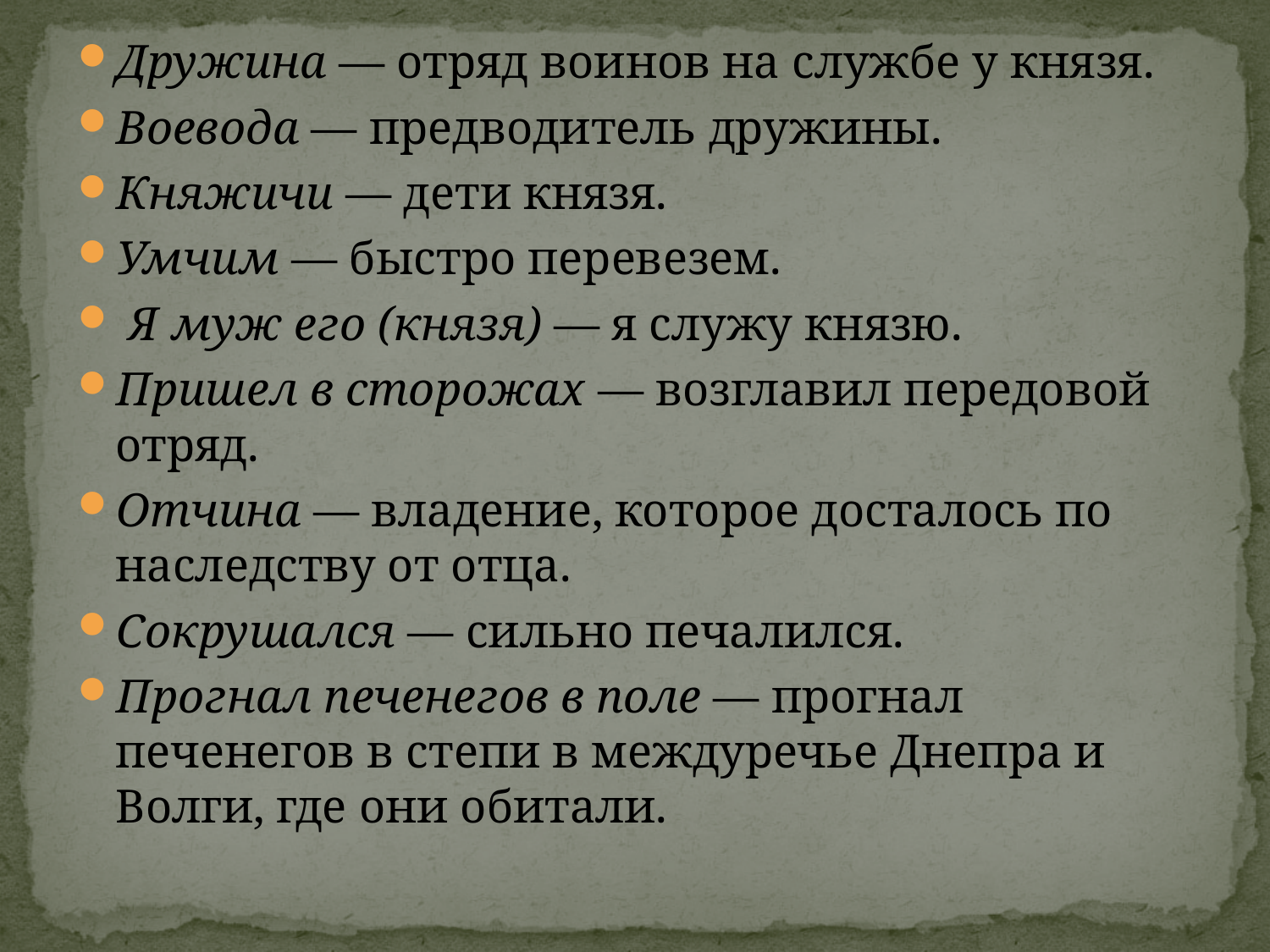

#
Дружина — отряд воинов на службе у князя.
Воевода — предводитель дружины.
Княжичи — дети князя.
Умчим — быстро перевезем.
 Я муж его (князя) — я служу князю.
Пришел в сторожах — возглавил передовой отряд.
Отчина — владение, которое досталось по наследству от отца.
Сокрушался — сильно печалился.
Прогнал печенегов в поле — прогнал печенегов в степи в междуречье Днепра и Волги, где они обитали.